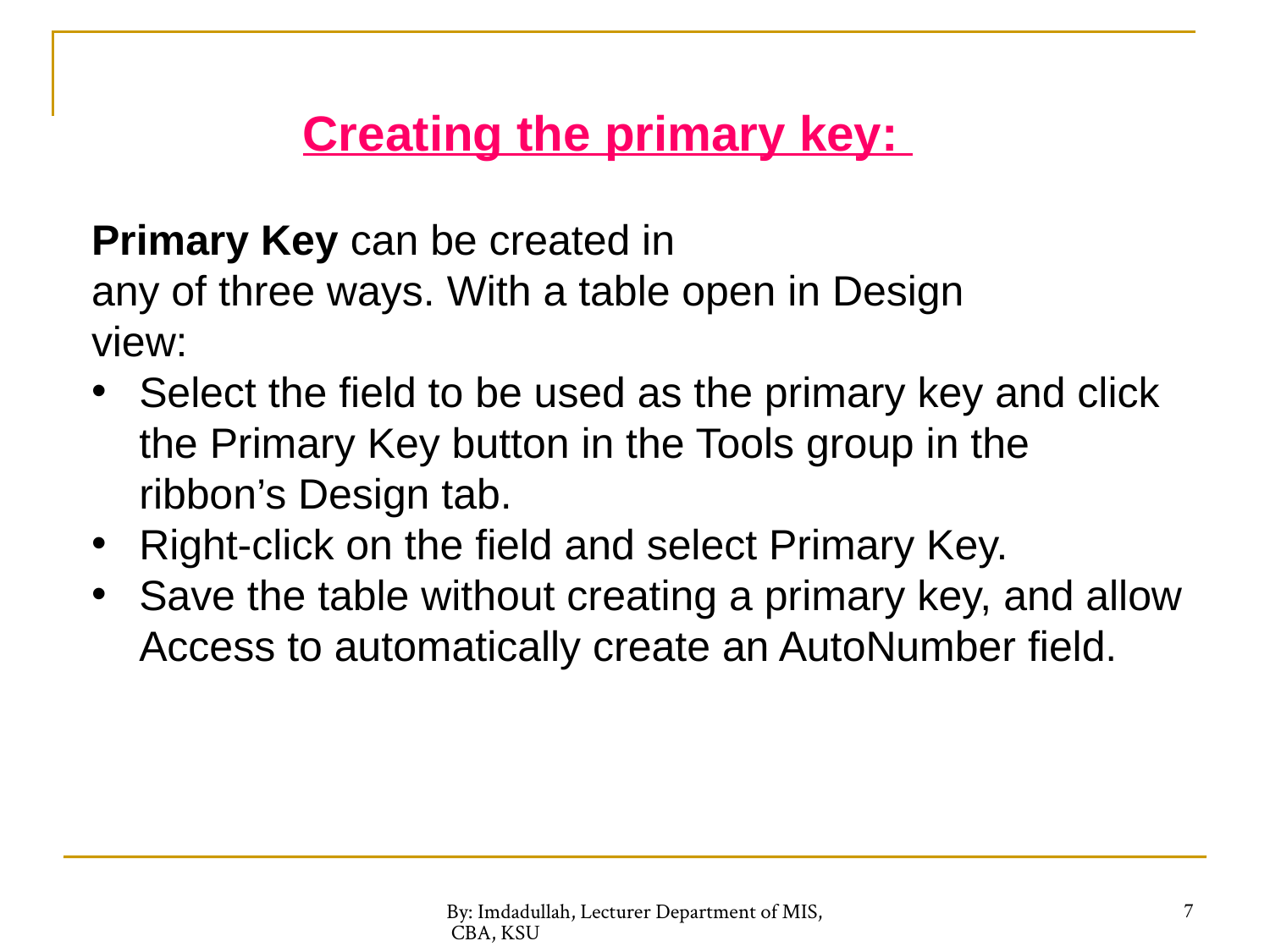

Creating the primary key:

Primary Key can be created in
any of three ways. With a table open in Design
view:
Select the field to be used as the primary key and click the Primary Key button in the Tools group in the ribbon’s Design tab.
Right-click on the field and select Primary Key.
Save the table without creating a primary key, and allow Access to automatically create an AutoNumber field.

7
By: Imdadullah, Lecturer Department of MIS, CBA, KSU